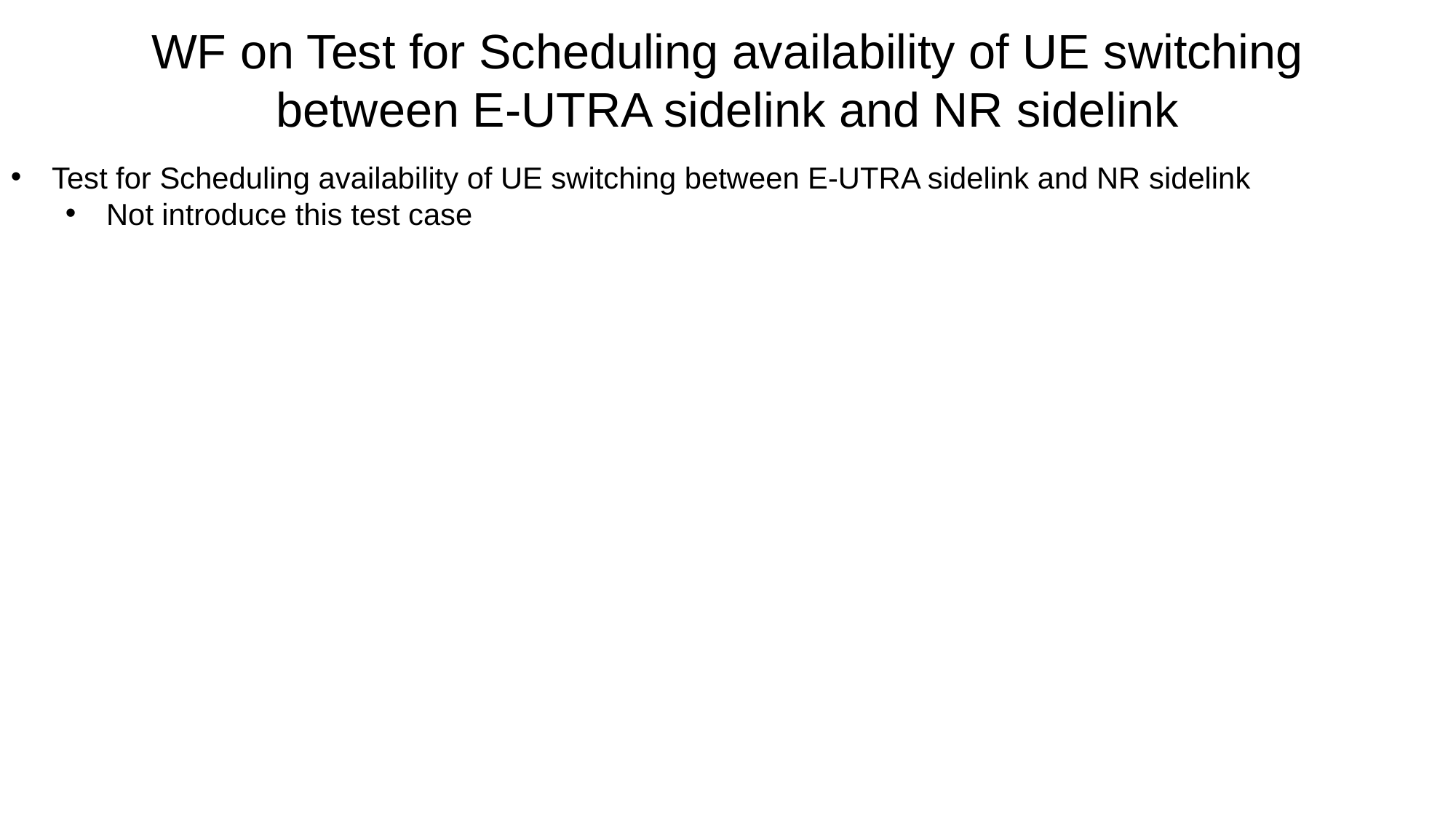

WF on Test for Scheduling availability of UE switching between E-UTRA sidelink and NR sidelink

Test for Scheduling availability of UE switching between E-UTRA sidelink and NR sidelink
Not introduce this test case